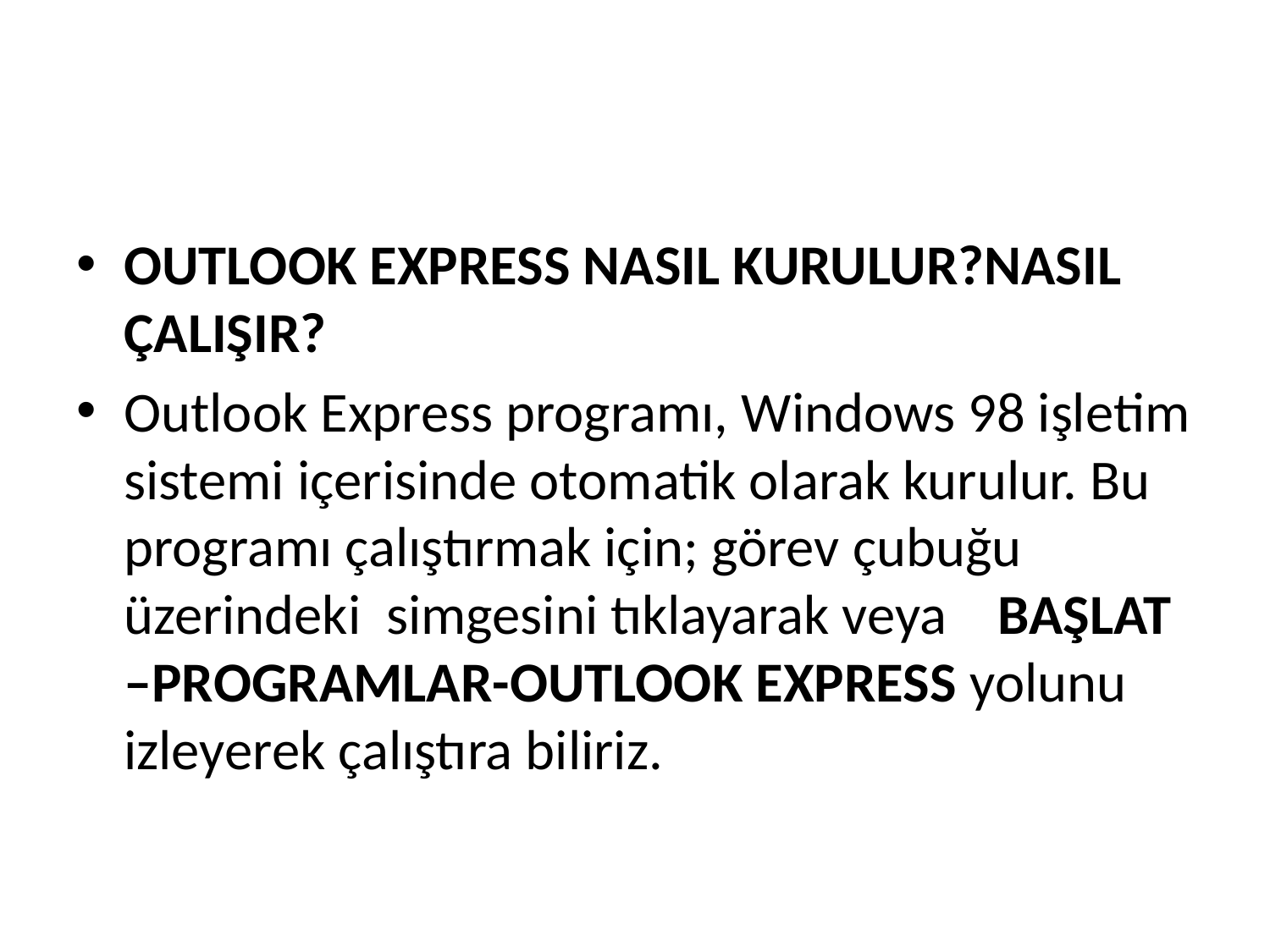

#
OUTLOOK EXPRESS NASIL KURULUR?NASIL ÇALIŞIR?
Outlook Express programı, Windows 98 işletim sistemi içerisinde otomatik olarak kurulur. Bu programı çalıştırmak için; görev çubuğu üzerindeki  simgesini tıklayarak veya    BAŞLAT –PROGRAMLAR-OUTLOOK EXPRESS yolunu izleyerek çalıştıra biliriz.